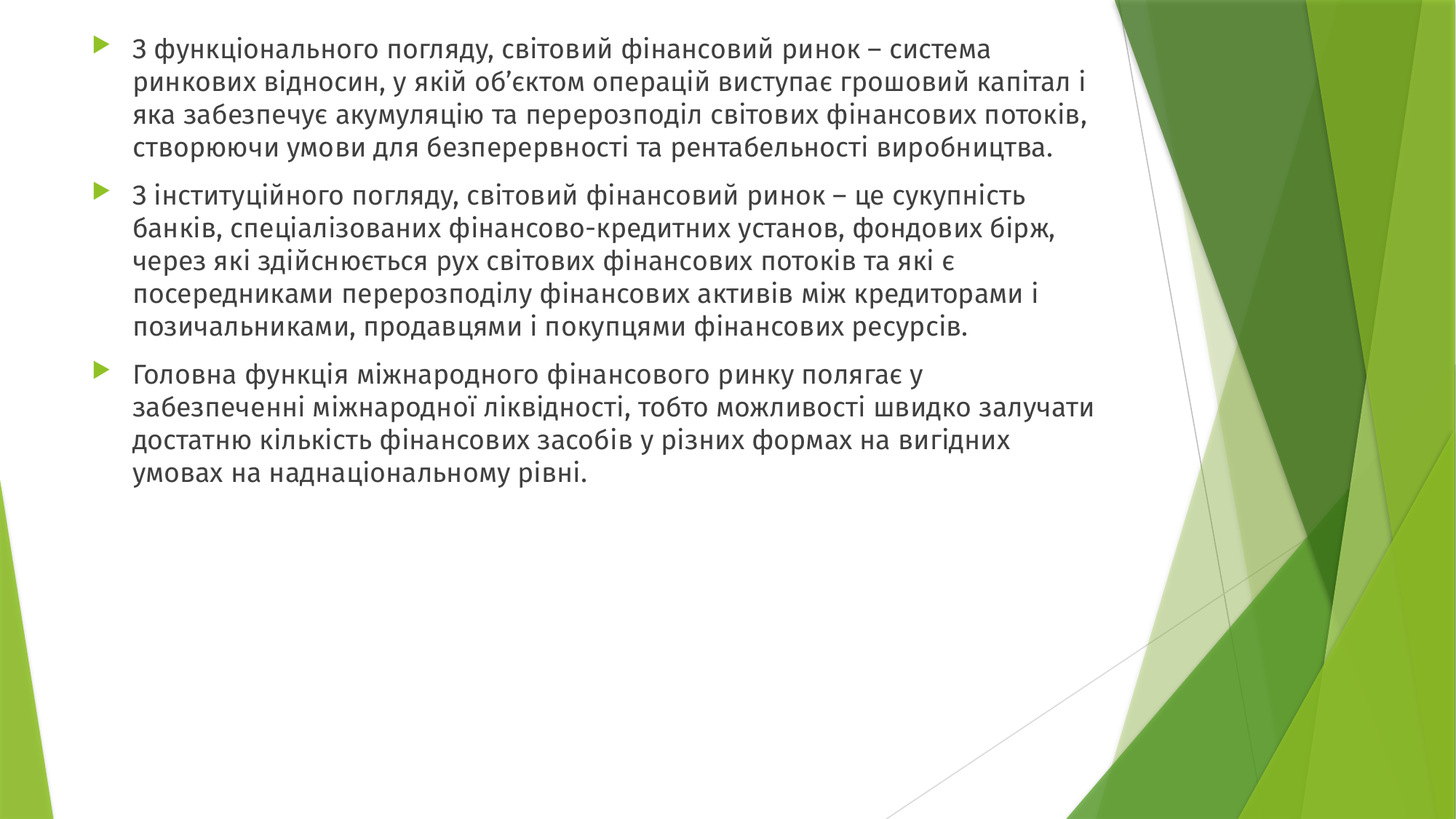

З функціонального погляду, світовий фінансовий ринок – система ринкових відносин, у якій об’єктом операцій виступає грошовий капітал і яка забезпечує акумуляцію та перерозподіл світових фінансових потоків, створюючи умови для безперервності та рентабельності виробництва.
З інституційного погляду, світовий фінансовий ринок – це сукупність банків, спеціалізованих фінансово-кредитних установ, фондових бірж, через які здійснюється рух світових фінансових потоків та які є посередниками перерозподілу фінансових активів між кредиторами і позичальниками, продавцями і покупцями фінансових ресурсів.
Головна функція міжнародного фінансового ринку полягає у забезпеченні міжнародної ліквідності, тобто можливості швидко залучати достатню кількість фінансових засобів у різних формах на вигідних умовах на наднаціональному рівні.